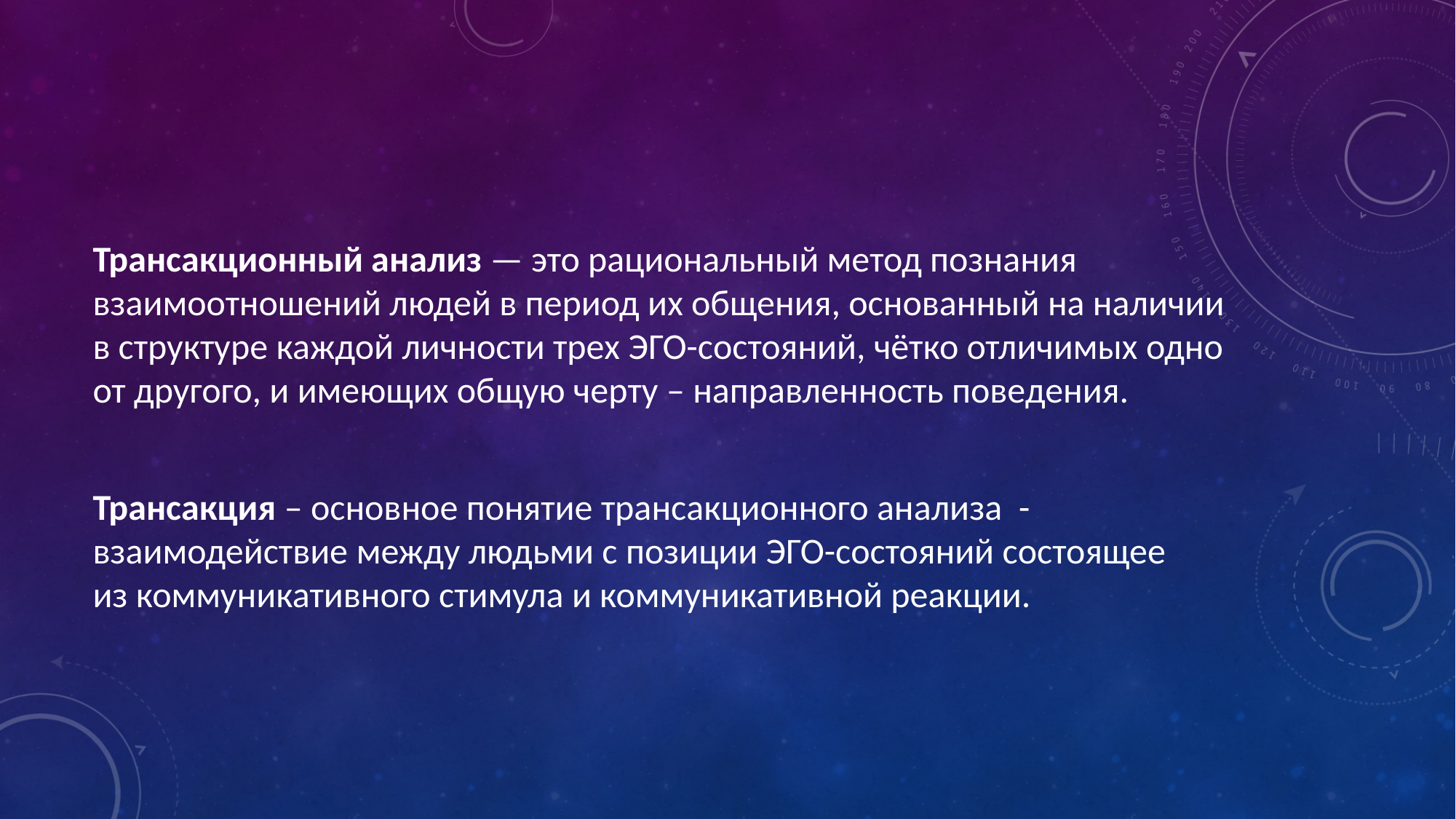

Трансакционный анализ — это рациональный метод познания взаимоотношений людей в период их общения, основанный на наличии в структуре каждой личности трех ЭГО-состояний, чётко отличимых одно от другого, и имеющих общую черту – направленность поведения.

Трансакция – основное понятие трансакционного анализа  - взаимодействие между людьми с позиции ЭГО-состояний состоящее
из коммуникативного стимула и коммуникативной реакции.